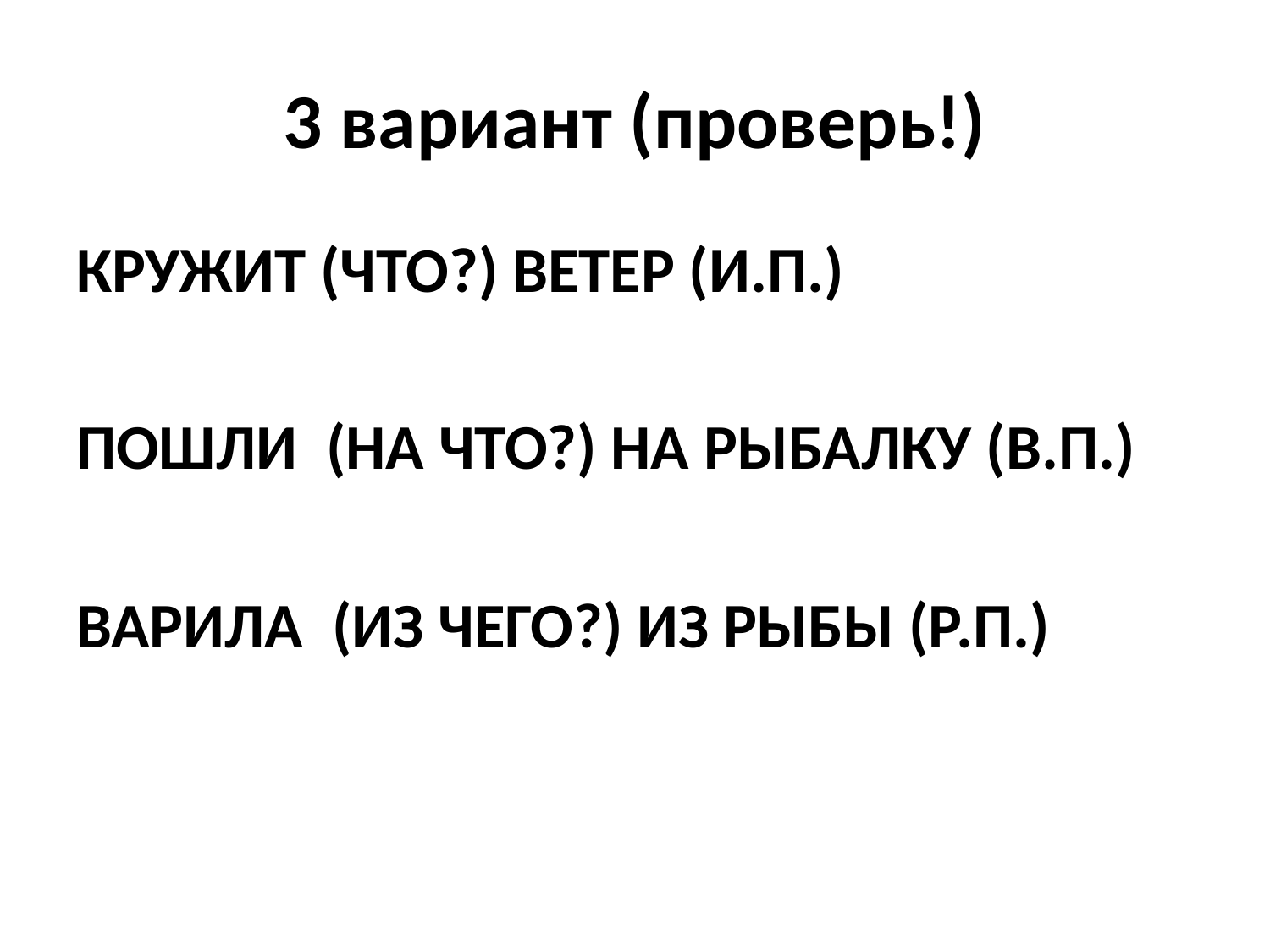

# 3 вариант (проверь!)
КРУЖИТ (ЧТО?) ВЕТЕР (И.П.)

ПОШЛИ  (НА ЧТО?) НА РЫБАЛКУ (В.П.)

ВАРИЛА  (ИЗ ЧЕГО?) ИЗ РЫБЫ (Р.П.)